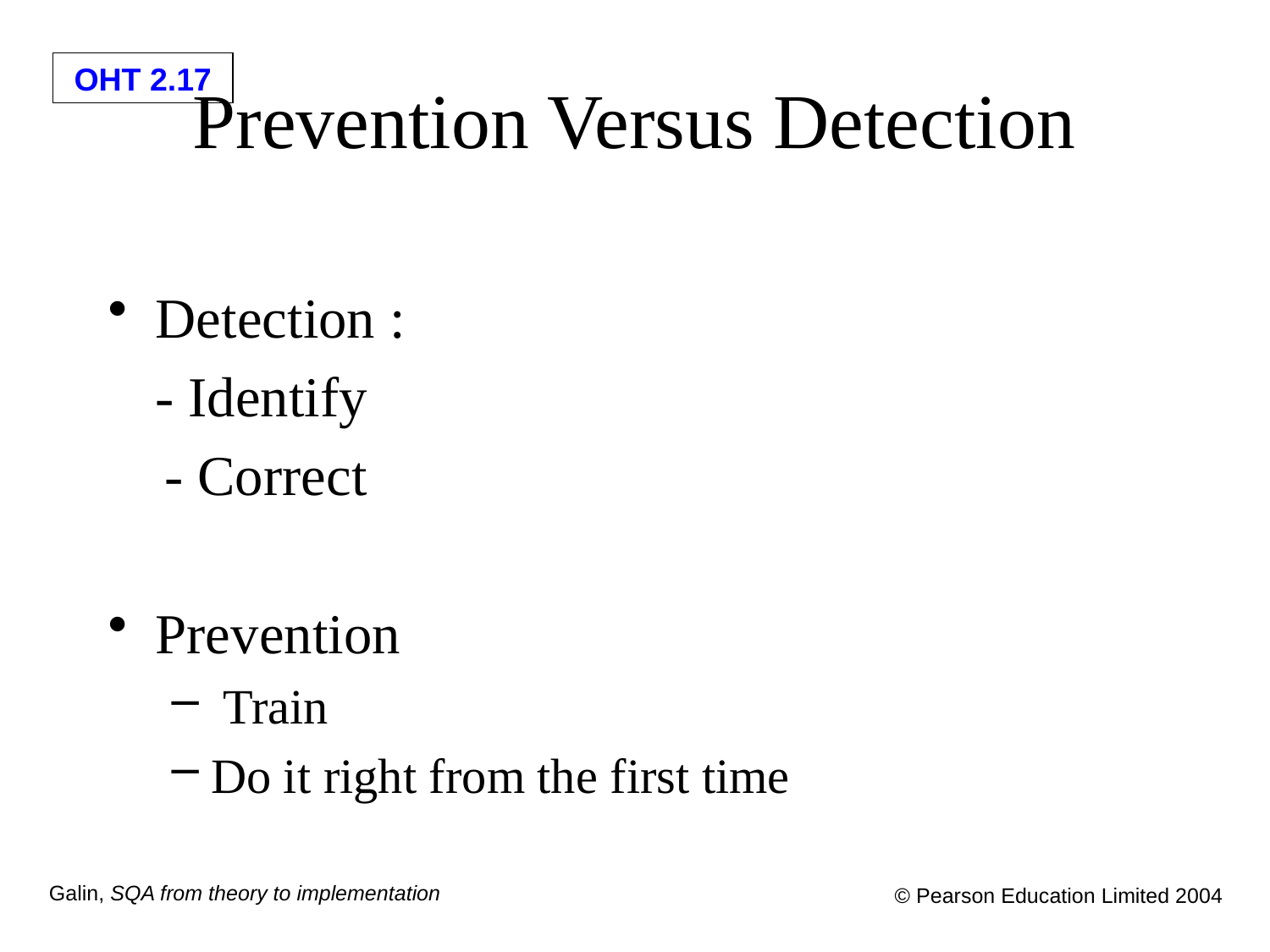

# Prevention Versus Detection
Detection :
	- Identify
    - Correct

Prevention
 Train
Do it right from the first time